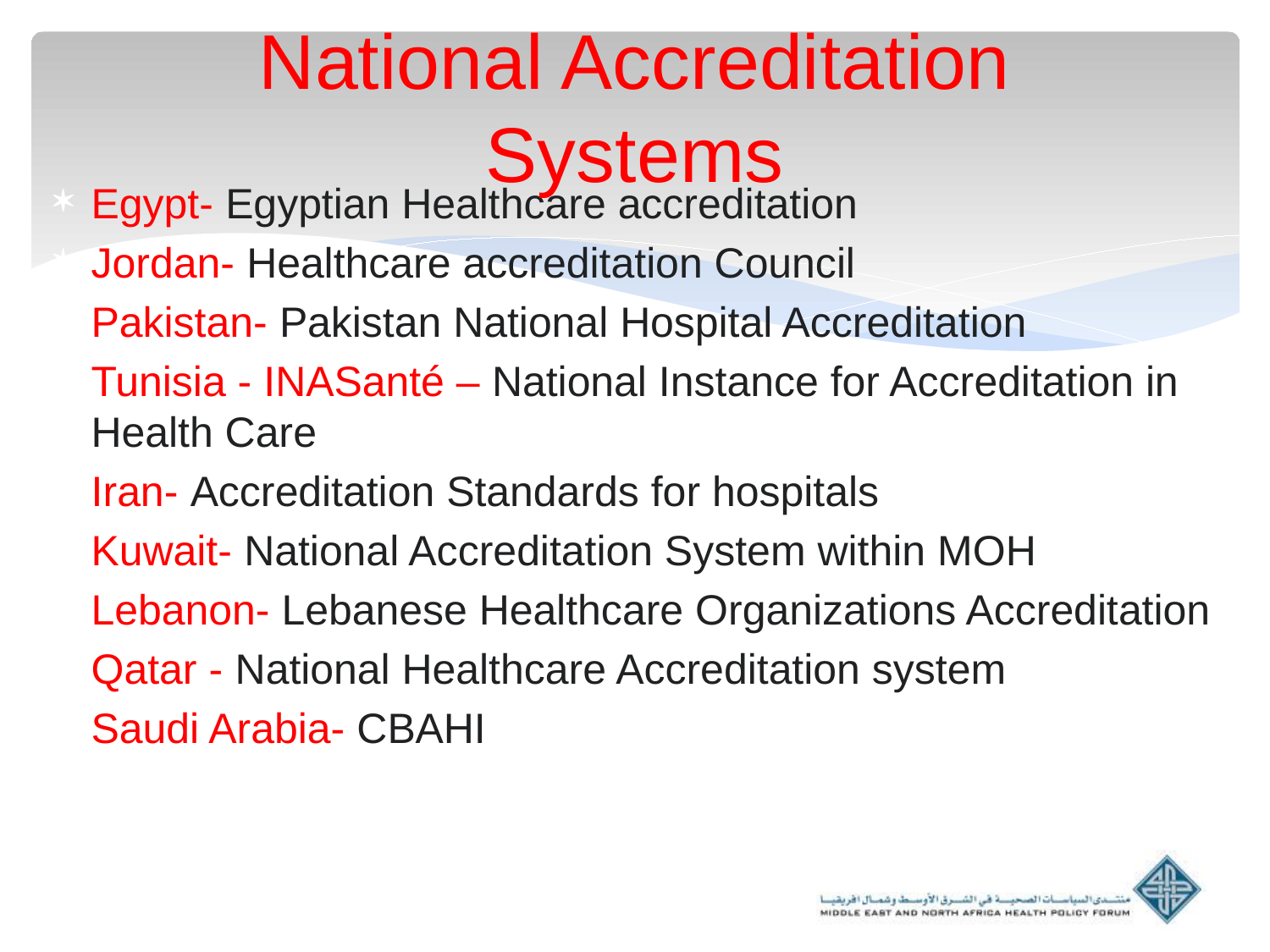

# National Accreditation Systems
Egypt- Egyptian Healthcare accreditation
Jordan- Healthcare accreditation Council
Pakistan- Pakistan National Hospital Accreditation
Tunisia - INASanté – National Instance for Accreditation in Health Care
Iran- Accreditation Standards for hospitals
Kuwait- National Accreditation System within MOH
Lebanon- Lebanese Healthcare Organizations Accreditation
Qatar - National Healthcare Accreditation system
Saudi Arabia- CBAHI